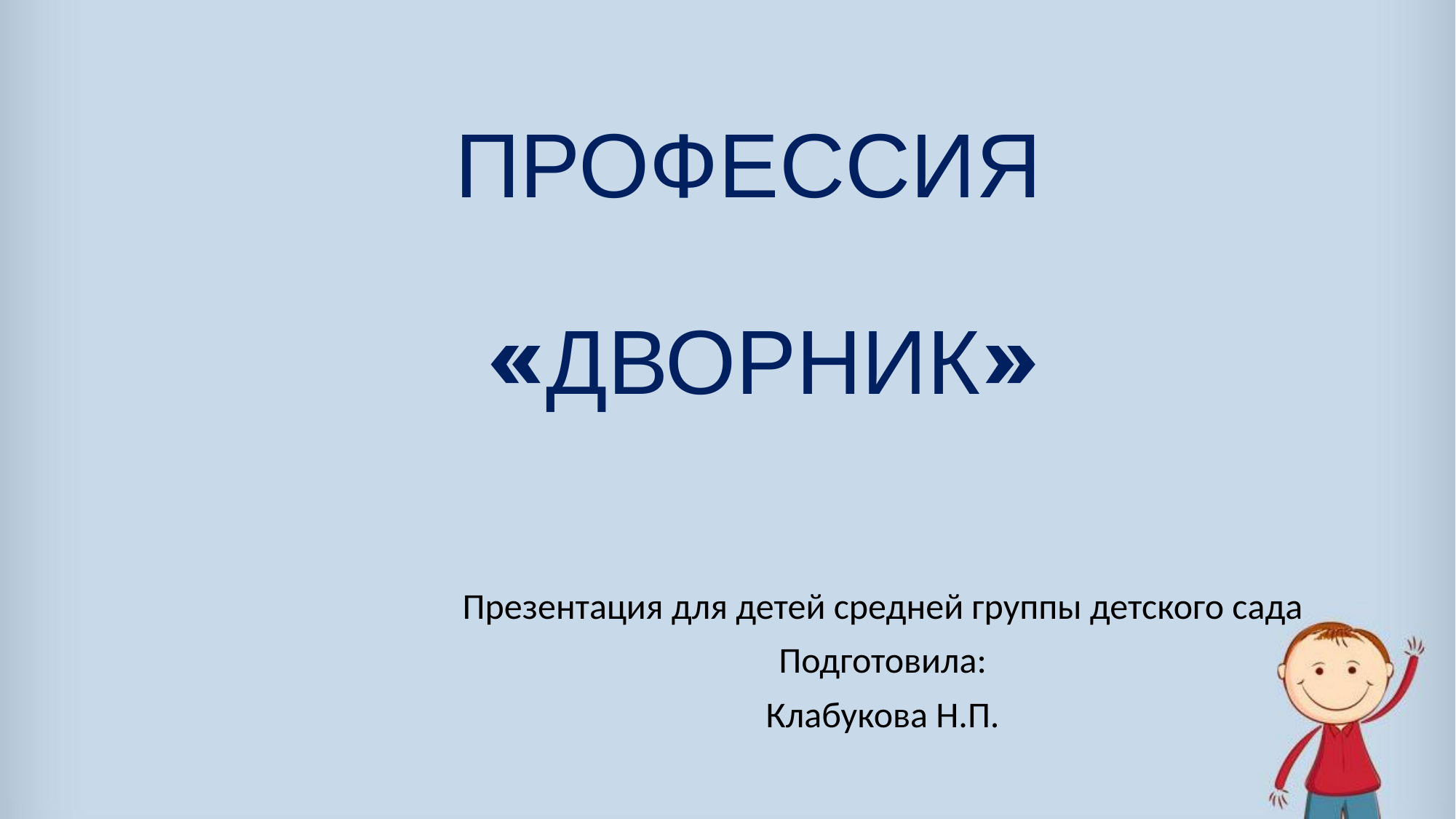

# ПРОФЕССИЯ «ДВОРНИК»
Презентация для детей средней группы детского сада
Подготовила:
Клабукова Н.П.